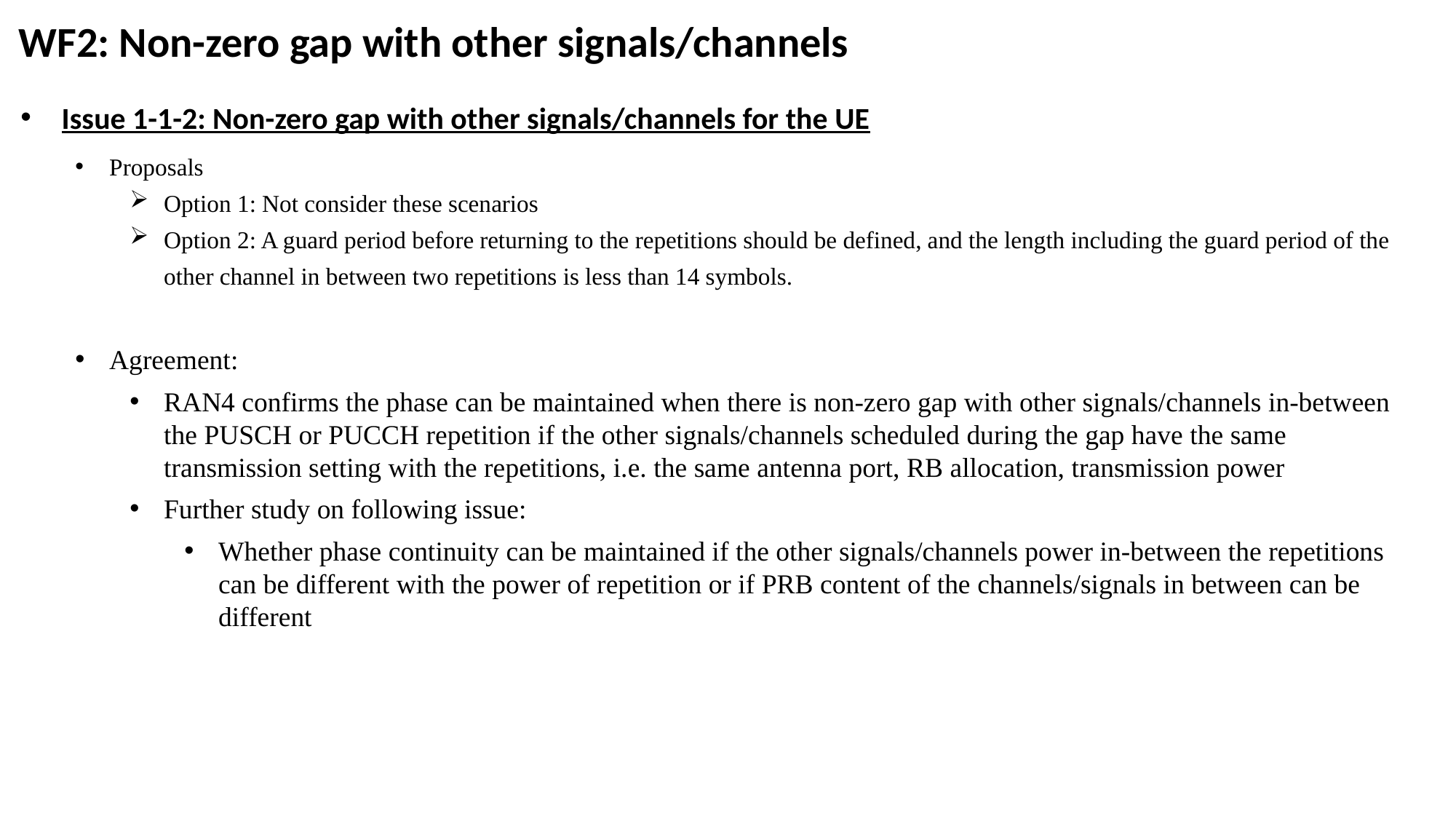

# WF2: Non-zero gap with other signals/channels
Issue 1-1-2: Non-zero gap with other signals/channels for the UE
Proposals
Option 1: Not consider these scenarios
Option 2: A guard period before returning to the repetitions should be defined, and the length including the guard period of the other channel in between two repetitions is less than 14 symbols.

Agreement:
RAN4 confirms the phase can be maintained when there is non-zero gap with other signals/channels in-between the PUSCH or PUCCH repetition if the other signals/channels scheduled during the gap have the same transmission setting with the repetitions, i.e. the same antenna port, RB allocation, transmission power
Further study on following issue:
Whether phase continuity can be maintained if the other signals/channels power in-between the repetitions can be different with the power of repetition or if PRB content of the channels/signals in between can be different